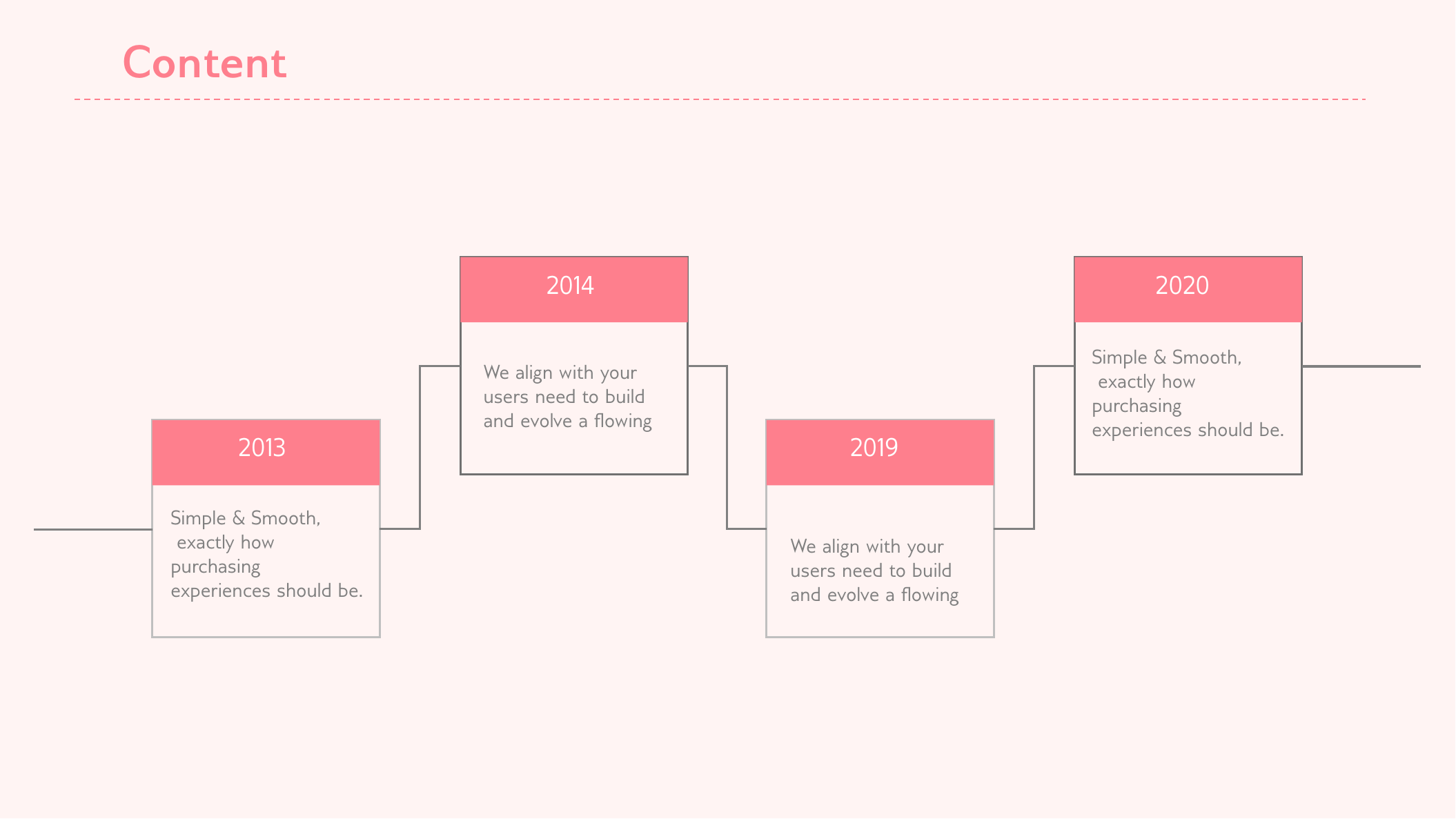

Content
#

2014
2020
Simple & Smooth,
 exactly how
purchasing
experiences should be.
 We align with your
 users need to build
 and evolve a flowing

2013
2019
Simple & Smooth,
 exactly how
purchasing
experiences should be.
 We align with your
 users need to build
 and evolve a flowing